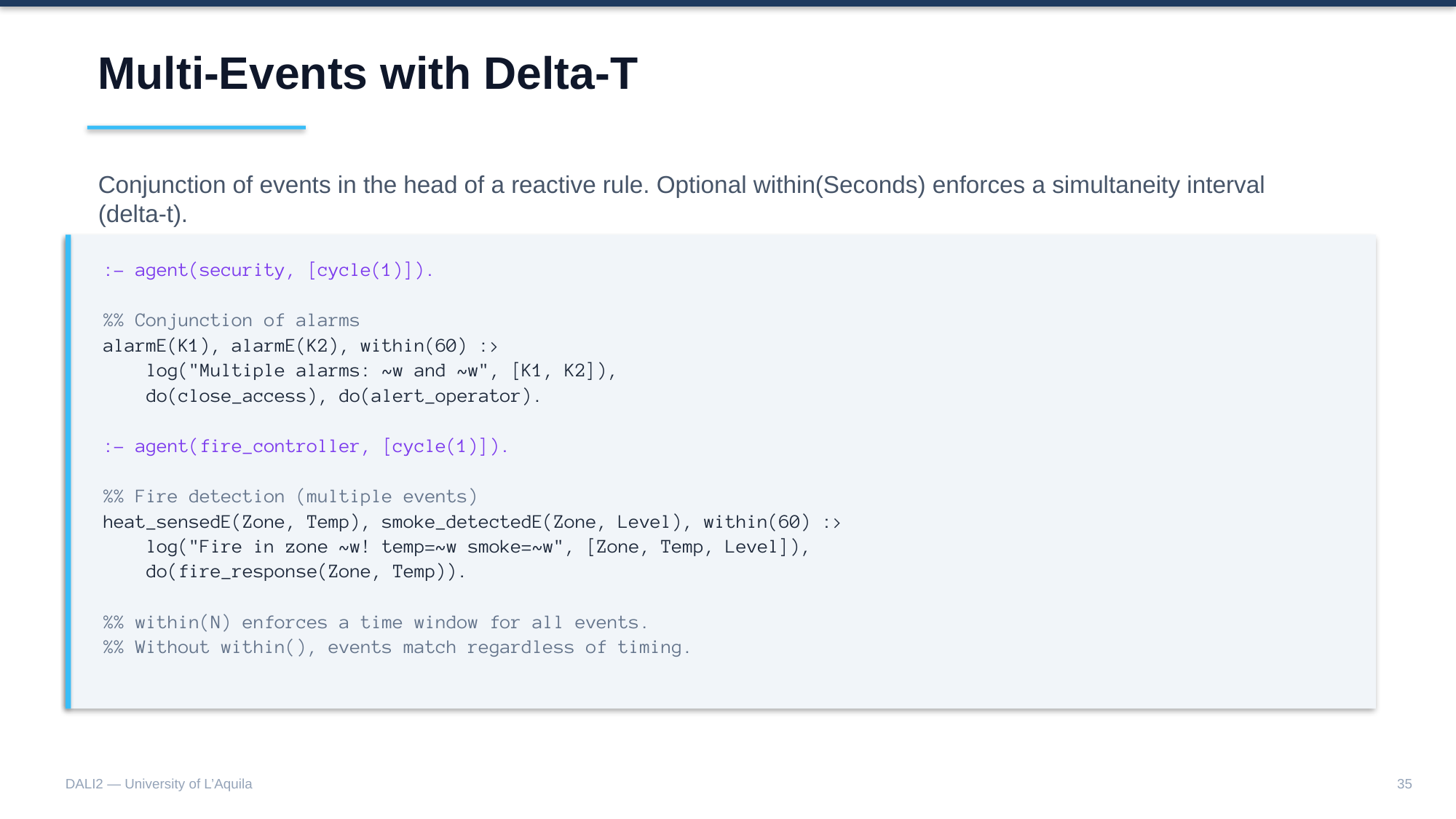

Multi-Events with Delta-T

Conjunction of events in the head of a reactive rule. Optional within(Seconds) enforces a simultaneity interval (delta-t).

:- agent(security, [cycle(1)]).

%% Conjunction of alarms
alarmE(K1), alarmE(K2), within(60) :>
    log("Multiple alarms: ~w and ~w", [K1, K2]),
    do(close_access), do(alert_operator).

:- agent(fire_controller, [cycle(1)]).

%% Fire detection (multiple events)
heat_sensedE(Zone, Temp), smoke_detectedE(Zone, Level), within(60) :>
    log("Fire in zone ~w! temp=~w smoke=~w", [Zone, Temp, Level]),
    do(fire_response(Zone, Temp)).

%% within(N) enforces a time window for all events.
%% Without within(), events match regardless of timing.
DALI2 — University of L’Aquila
35